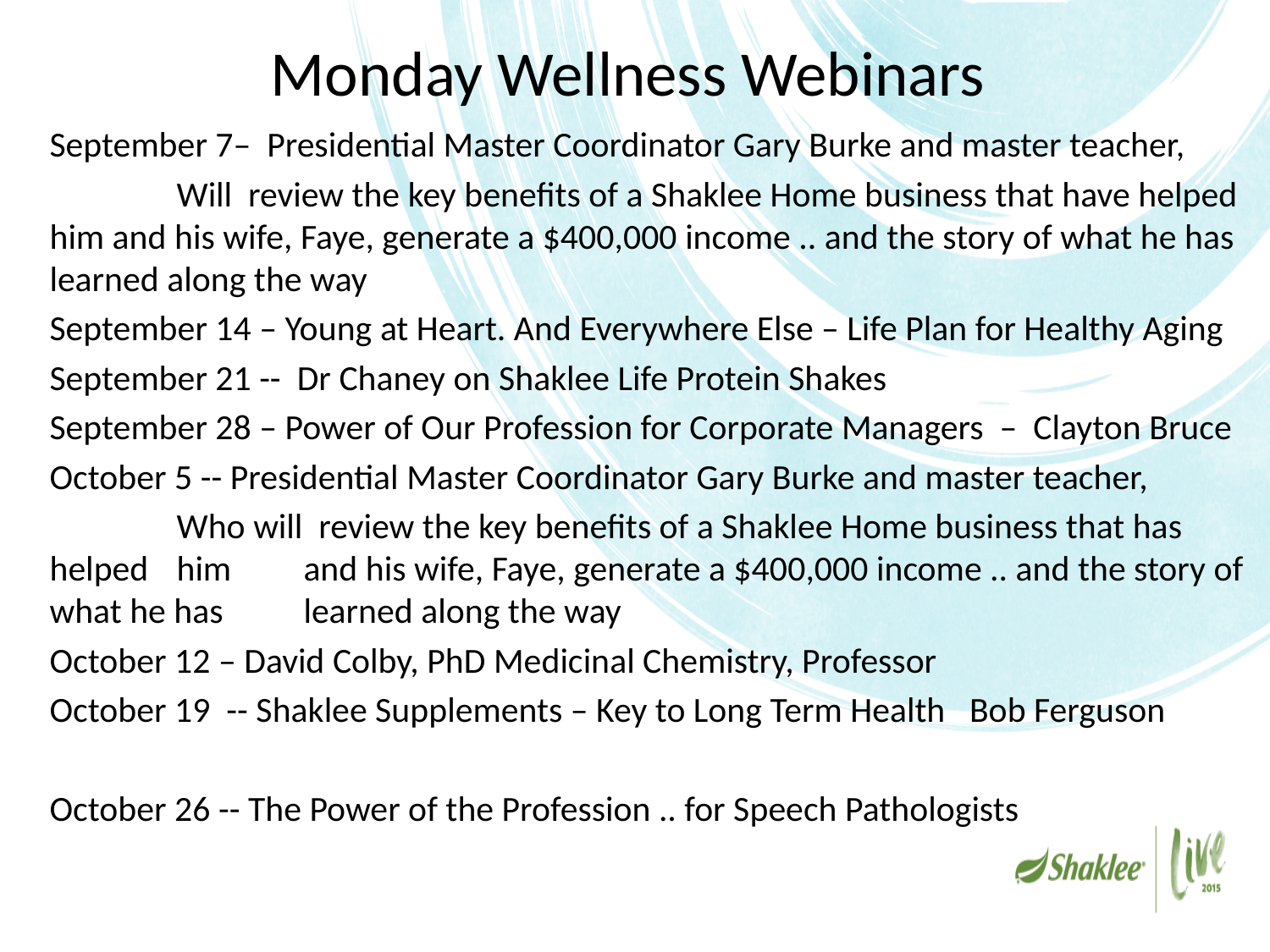

# Monday Wellness Webinars
September 7–  Presidential Master Coordinator Gary Burke and master teacher,
	Will  review the key benefits of a Shaklee Home business that have helped him and his wife, Faye, generate a $400,000 income .. and the story of what he has learned along the way
September 14 – Young at Heart. And Everywhere Else – Life Plan for Healthy Aging
September 21 --  Dr Chaney on Shaklee Life Protein Shakes
September 28 – Power of Our Profession for Corporate Managers  –  Clayton Bruce
October 5 -- Presidential Master Coordinator Gary Burke and master teacher,
	Who will  review the key benefits of a Shaklee Home business that has helped 	him 	and his wife, Faye, generate a $400,000 income .. and the story of what he has 	learned along the way
October 12 – David Colby, PhD Medicinal Chemistry, Professor
October 19  -- Shaklee Supplements – Key to Long Term Health   Bob Ferguson

October 26 -- The Power of the Profession .. for Speech Pathologists